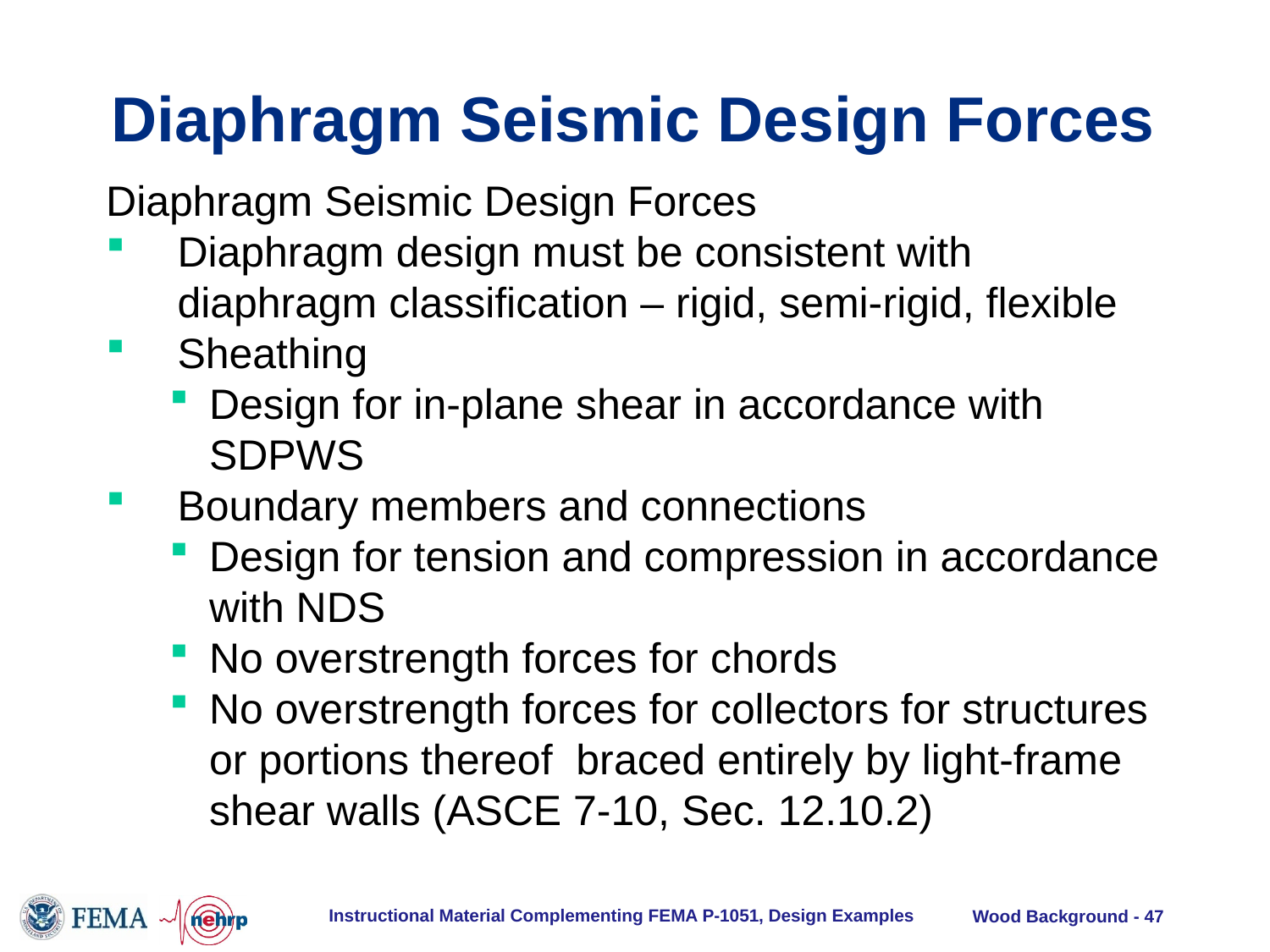

# Diaphragm Seismic Design Forces
Diaphragm Seismic Design Forces
Diaphragm design must be consistent with diaphragm classification – rigid, semi-rigid, flexible
Sheathing
Design for in-plane shear in accordance with SDPWS
Boundary members and connections
Design for tension and compression in accordance with NDS
No overstrength forces for chords
No overstrength forces for collectors for structures or portions thereof  braced entirely by light-frame shear walls (ASCE 7-10, Sec. 12.10.2)